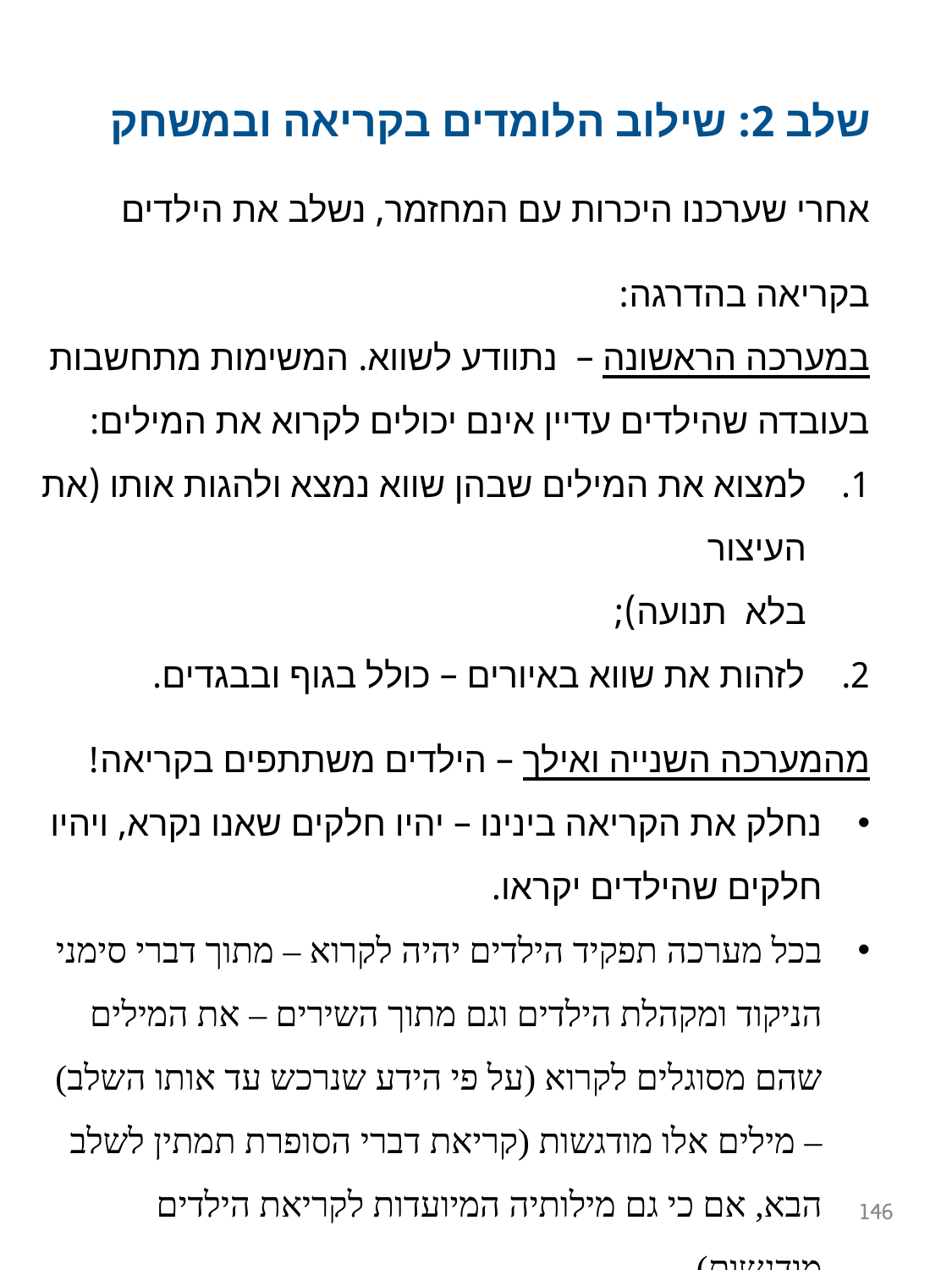

שלב 2: שילוב הלומדים בקריאה ובמשחק
אחרי שערכנו היכרות עם המחזמר, נשלב את הילדים בקריאה בהדרגה:
במערכה הראשונה –  נתוודע לשווא. המשימות מתחשבות בעובדה שהילדים עדיין אינם יכולים לקרוא את המילים:
למצוא את המילים שבהן שווא נמצא ולהגות אותו (את העיצור
       בלא  תנועה);
2.    לזהות את שווא באיורים – כולל בגוף ובבגדים.

מהמערכה השנייה ואילך – הילדים משתתפים בקריאה!
נחלק את הקריאה בינינו – יהיו חלקים שאנו נקרא, ויהיו חלקים שהילדים יקראו.
בכל מערכה תפקיד הילדים יהיה לקרוא – מתוך דברי סימני הניקוד ומקהלת הילדים וגם מתוך השירים – את המילים שהם מסוגלים לקרוא (על פי הידע שנרכש עד אותו השלב) – מילים אלו מודגשות (קריאת דברי הסופרת תמתין לשלב הבא, אם כי גם מילותיה המיועדות לקריאת הילדים מודגשות).
לילדים המתקשים בקריאה או בהבעה, מומלץ לשוב ולהשמיע את המשפט או הקטע לקראת ביצוע המשימה.
146